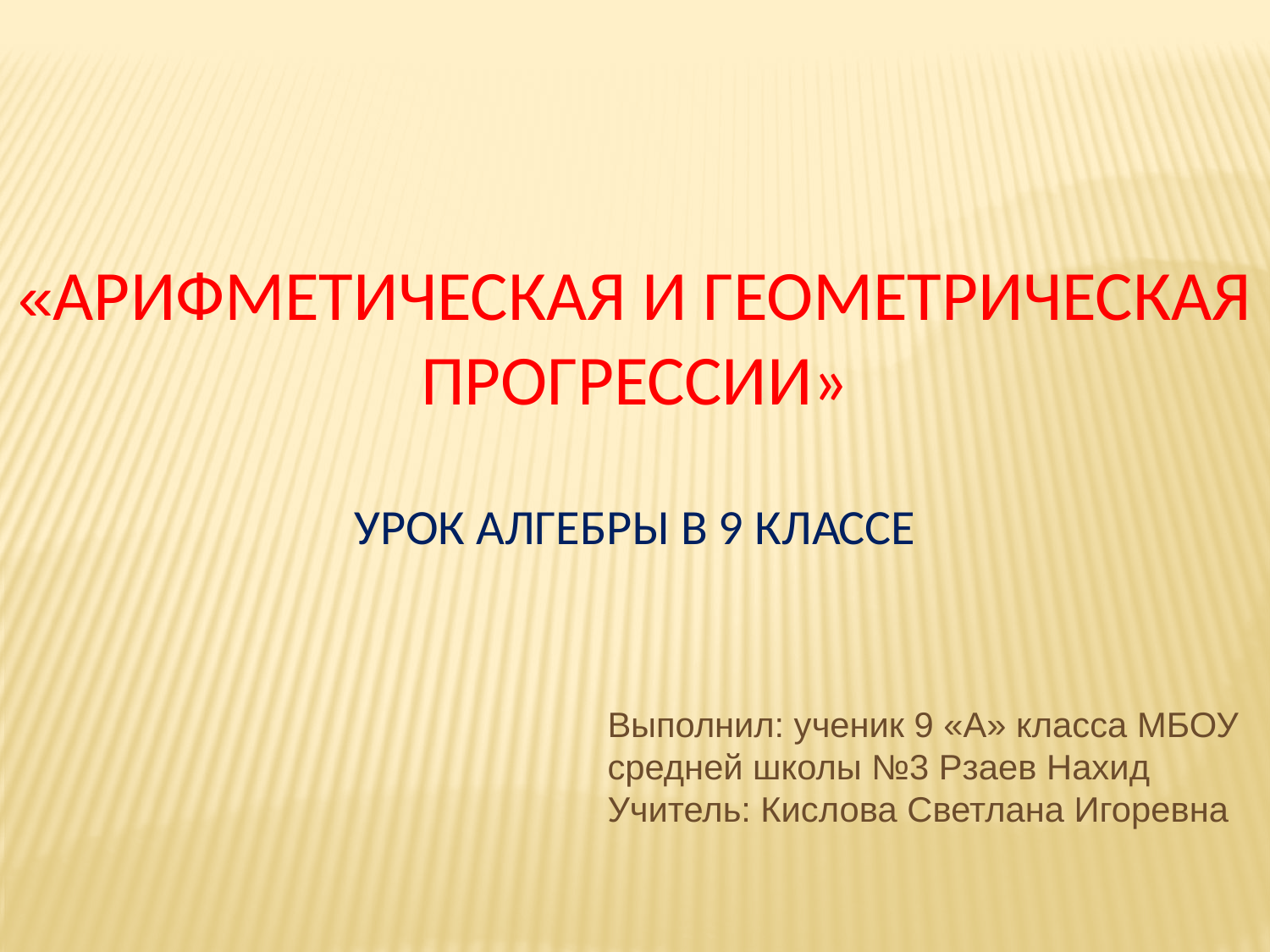

«Арифметическая и геометрическая прогрессии»
урок алгебры в 9 классе
Выполнил: ученик 9 «А» класса МБОУ средней школы №3 Рзаев Нахид
Учитель: Кислова Светлана Игоревна